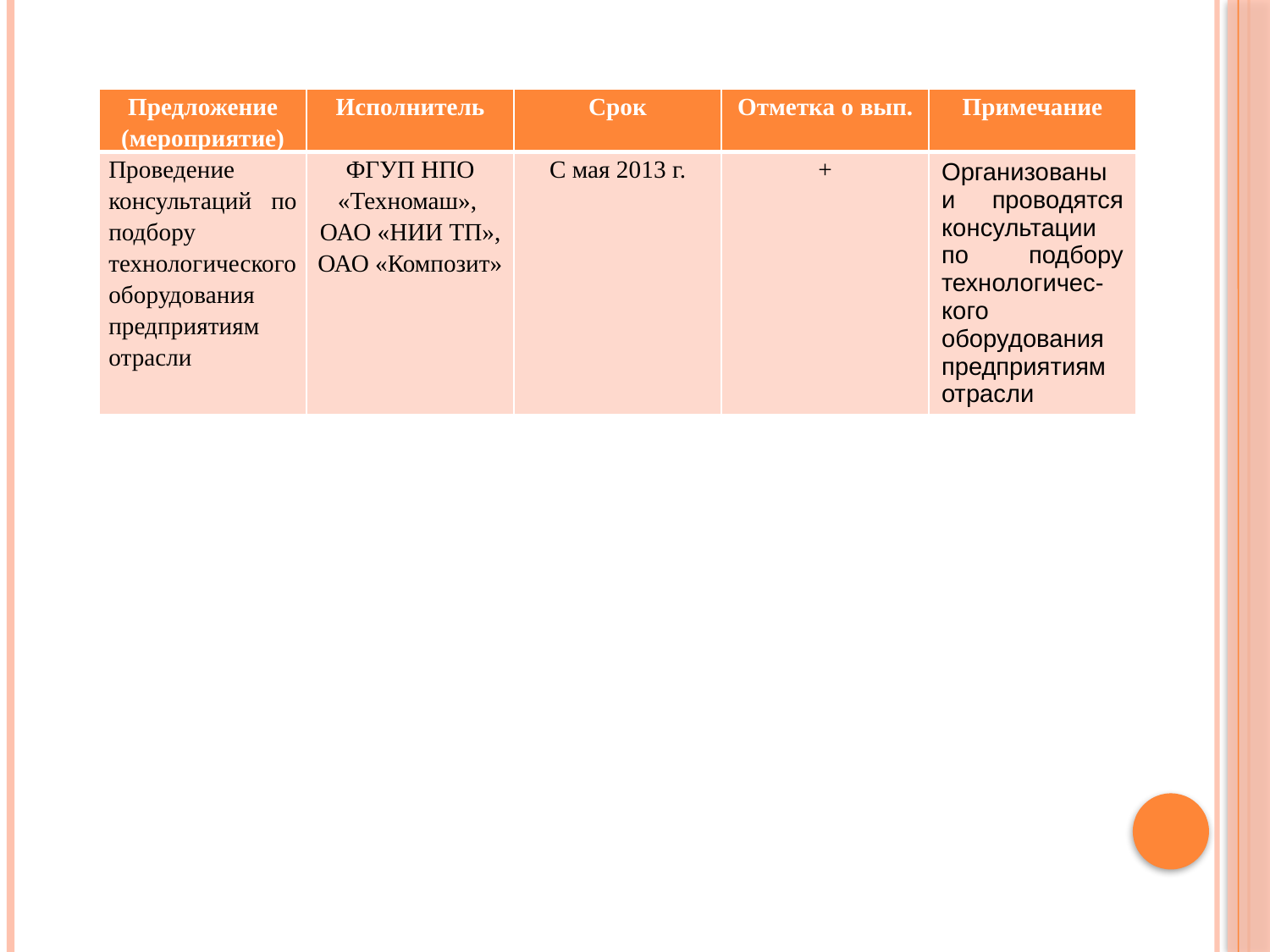

| Предложение (мероприятие) | Исполнитель | Срок | Отметка о вып. | Примечание |
| --- | --- | --- | --- | --- |
| Проведение консультаций по подбору технологического оборудования предприятиям отрасли | ФГУП НПО «Техномаш», ОАО «НИИ ТП», ОАО «Композит» | С мая 2013 г. | + | Организованы и проводятся консультации по подбору технологичес-кого оборудования предприятиям отрасли |